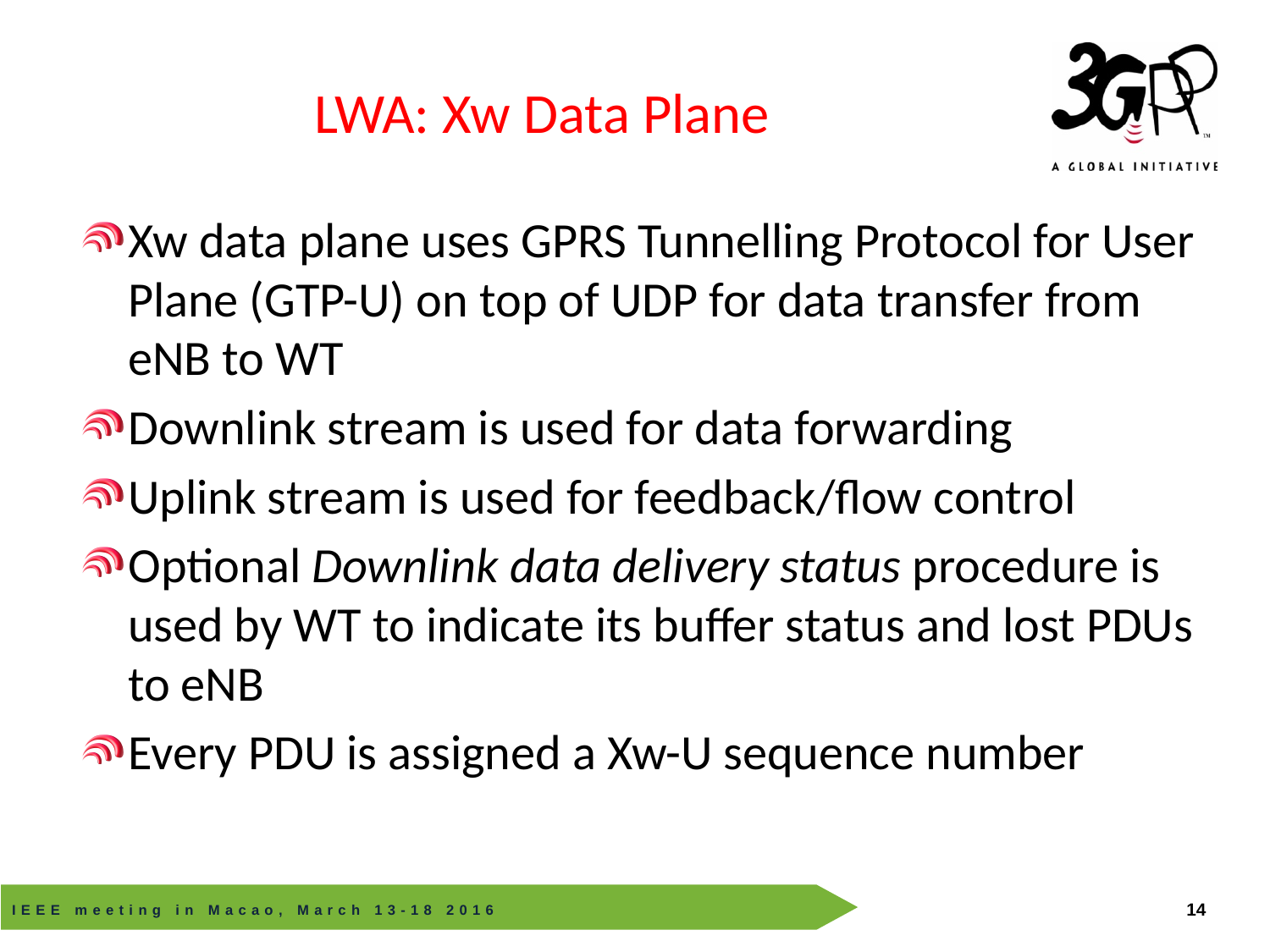

# LWA: Xw Data Plane
Xw data plane uses GPRS Tunnelling Protocol for User Plane (GTP-U) on top of UDP for data transfer from eNB to WT
Downlink stream is used for data forwarding
Uplink stream is used for feedback/flow control
Optional Downlink data delivery status procedure is used by WT to indicate its buffer status and lost PDUs to eNB
Every PDU is assigned a Xw-U sequence number